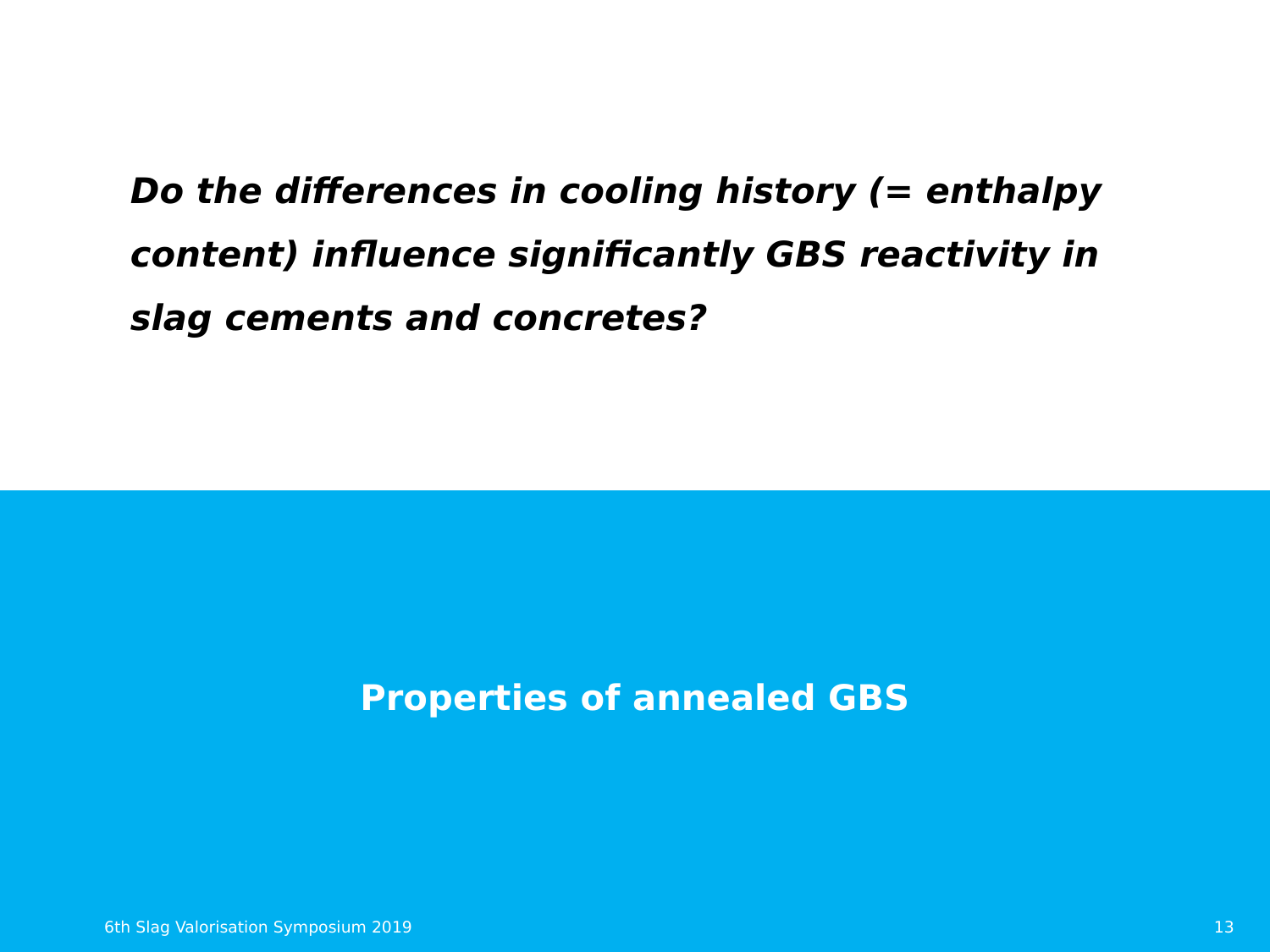

Do the differences in cooling history (= enthalpy content) influence significantly GBS reactivity in slag cements and concretes?
Properties of annealed GBS

6th Slag Valorisation Symposium 2019
13